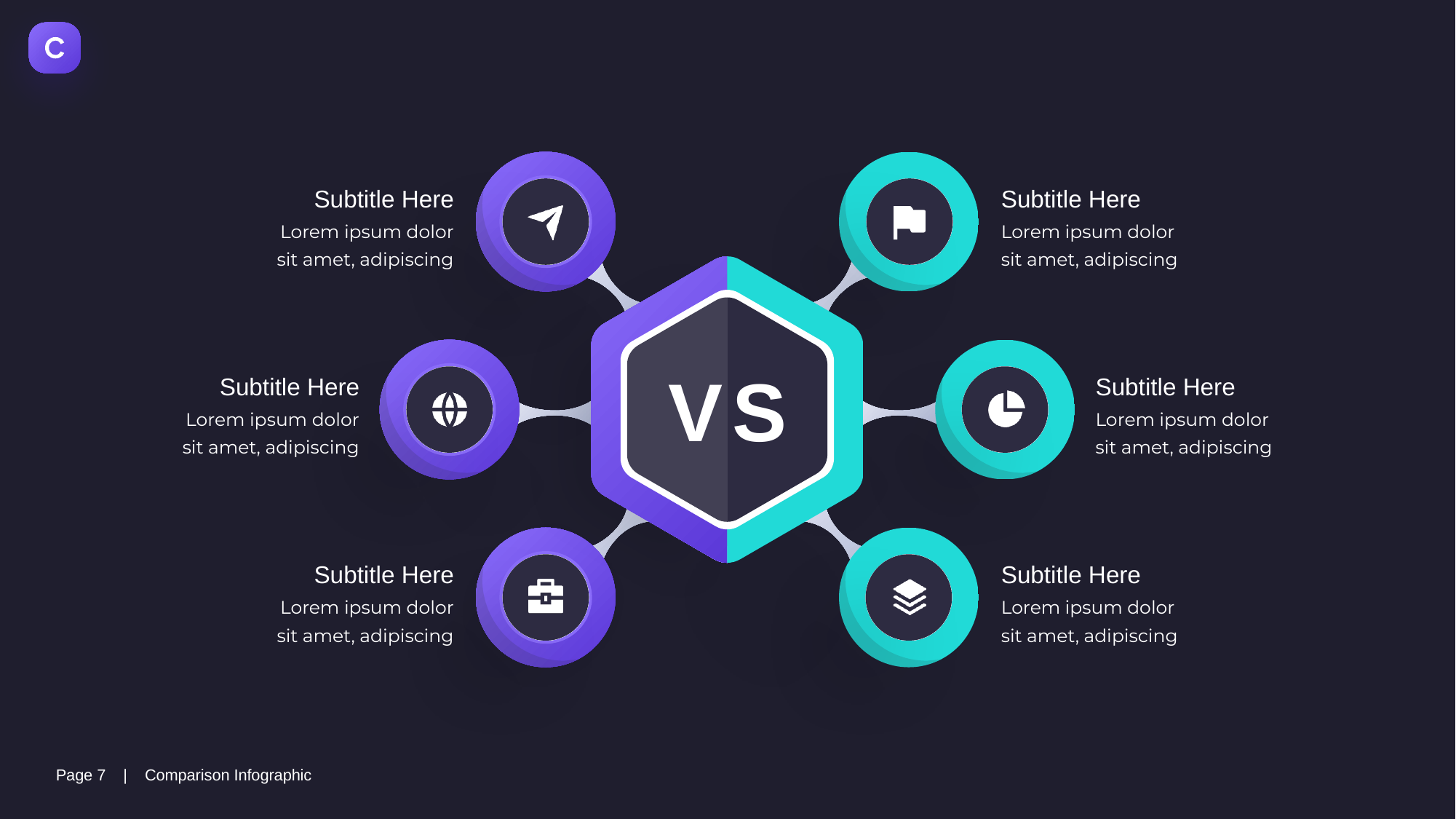

Subtitle Here
Subtitle Here
Lorem ipsum dolor sit amet, adipiscing
Lorem ipsum dolor sit amet, adipiscing

VS

Subtitle Here
Subtitle Here
Lorem ipsum dolor sit amet, adipiscing
Lorem ipsum dolor sit amet, adipiscing

Subtitle Here
Subtitle Here
Lorem ipsum dolor sit amet, adipiscing
Lorem ipsum dolor sit amet, adipiscing